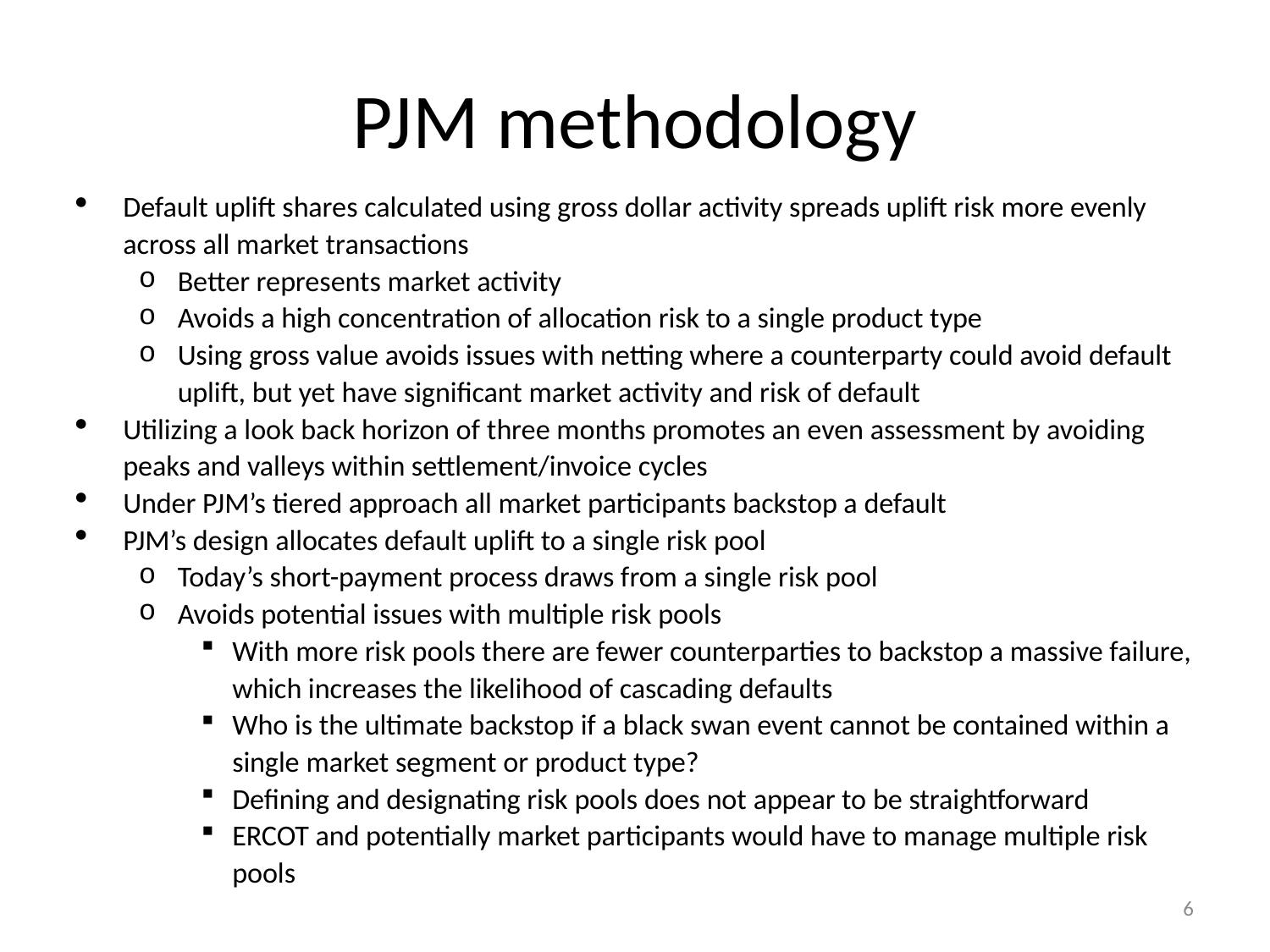

# PJM methodology
Default uplift shares calculated using gross dollar activity spreads uplift risk more evenly across all market transactions
Better represents market activity
Avoids a high concentration of allocation risk to a single product type
Using gross value avoids issues with netting where a counterparty could avoid default uplift, but yet have significant market activity and risk of default
Utilizing a look back horizon of three months promotes an even assessment by avoiding peaks and valleys within settlement/invoice cycles
Under PJM’s tiered approach all market participants backstop a default
PJM’s design allocates default uplift to a single risk pool
Today’s short-payment process draws from a single risk pool
Avoids potential issues with multiple risk pools
With more risk pools there are fewer counterparties to backstop a massive failure, which increases the likelihood of cascading defaults
Who is the ultimate backstop if a black swan event cannot be contained within a single market segment or product type?
Defining and designating risk pools does not appear to be straightforward
ERCOT and potentially market participants would have to manage multiple risk pools

6